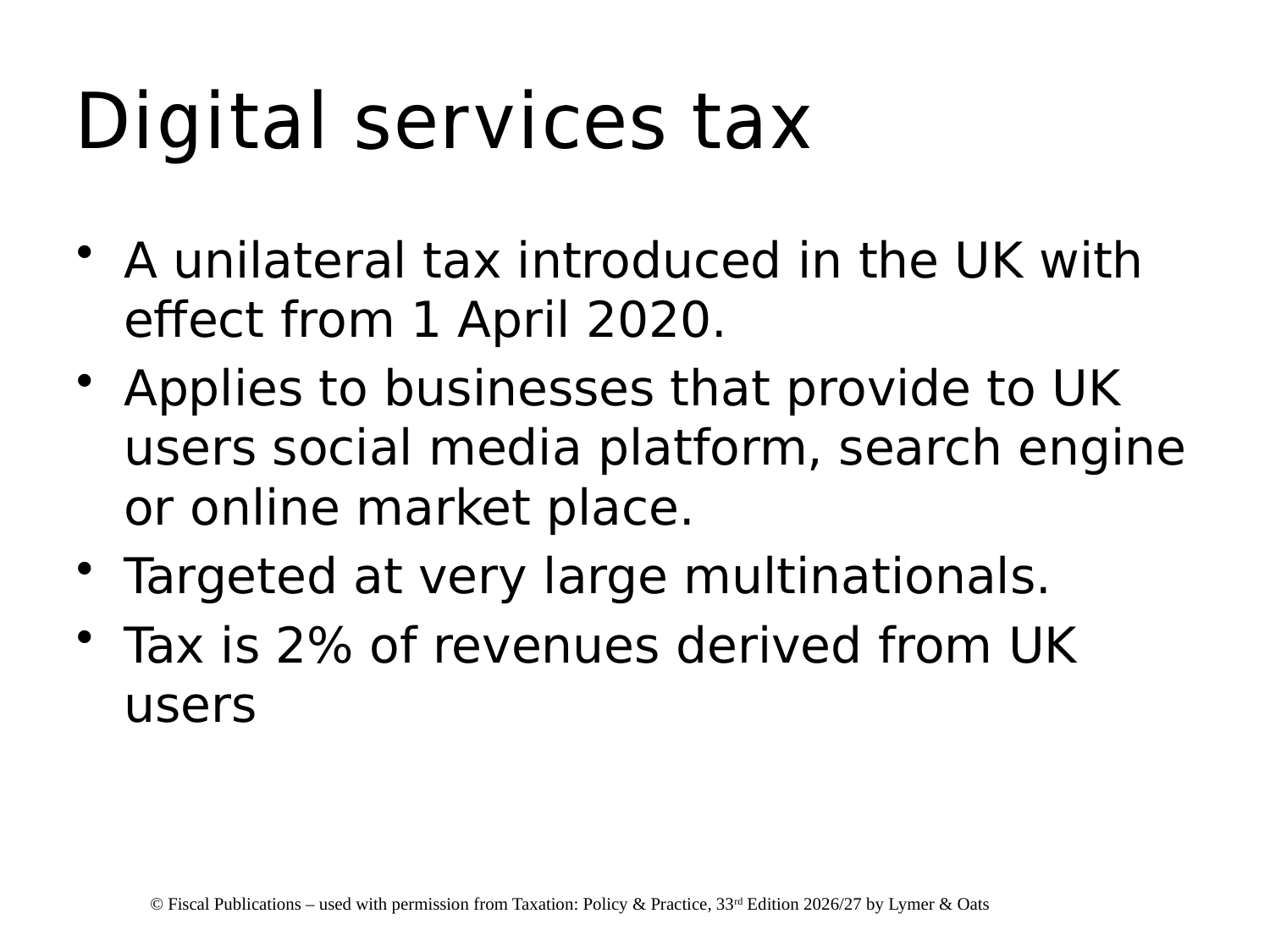

# Digital services tax
A unilateral tax introduced in the UK with effect from 1 April 2020.
Applies to businesses that provide to UK users social media platform, search engine or online market place.
Targeted at very large multinationals.
Tax is 2% of revenues derived from UK users